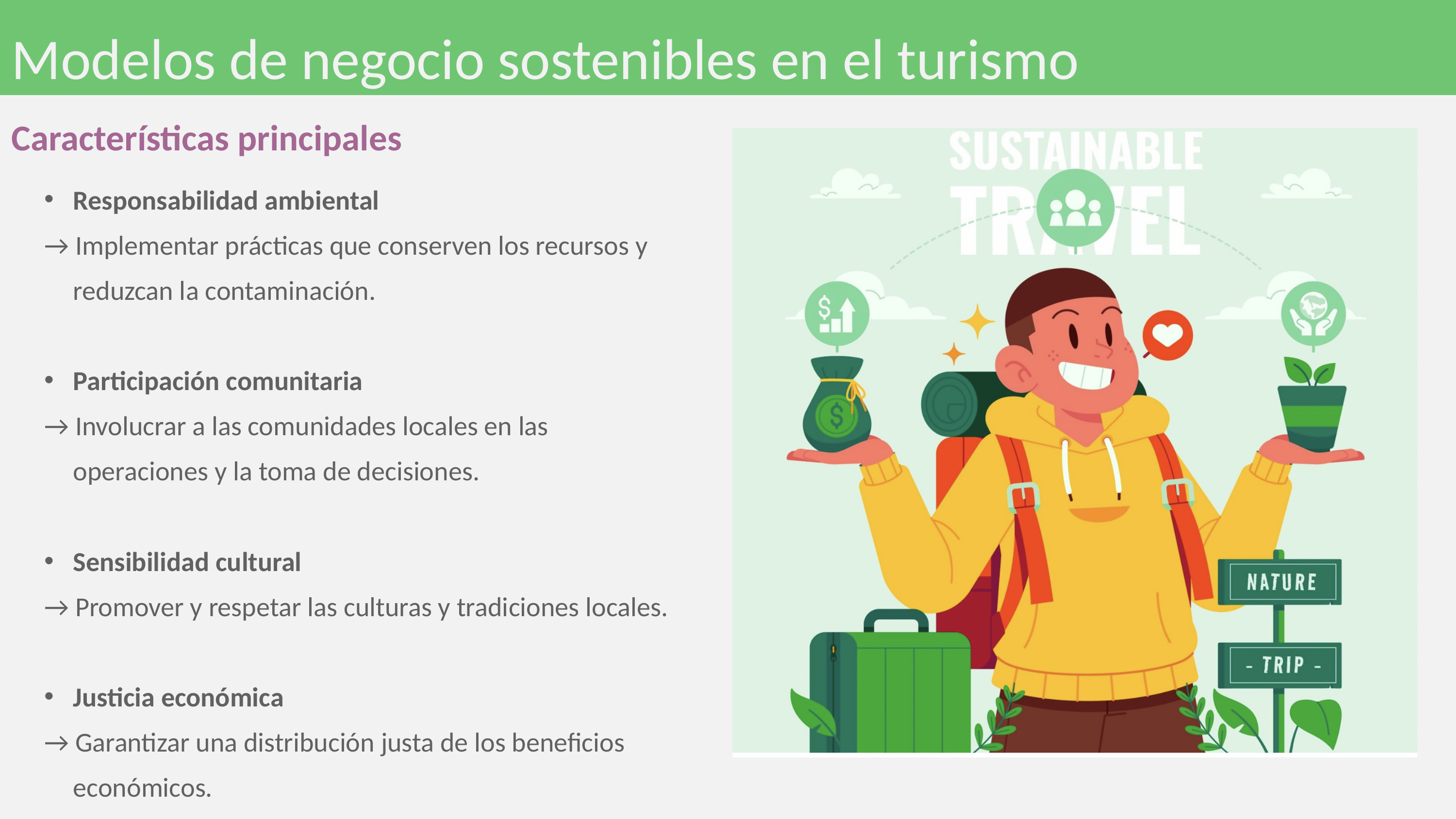

Modelos de negocio sostenibles en el turismo

Características principales

Responsabilidad ambiental
→ Implementar prácticas que conserven los recursos y reduzcan la contaminación.

Participación comunitaria
→ Involucrar a las comunidades locales en las operaciones y la toma de decisiones.

Sensibilidad cultural
→ Promover y respetar las culturas y tradiciones locales.

Justicia económica
→ Garantizar una distribución justa de los beneficios económicos.